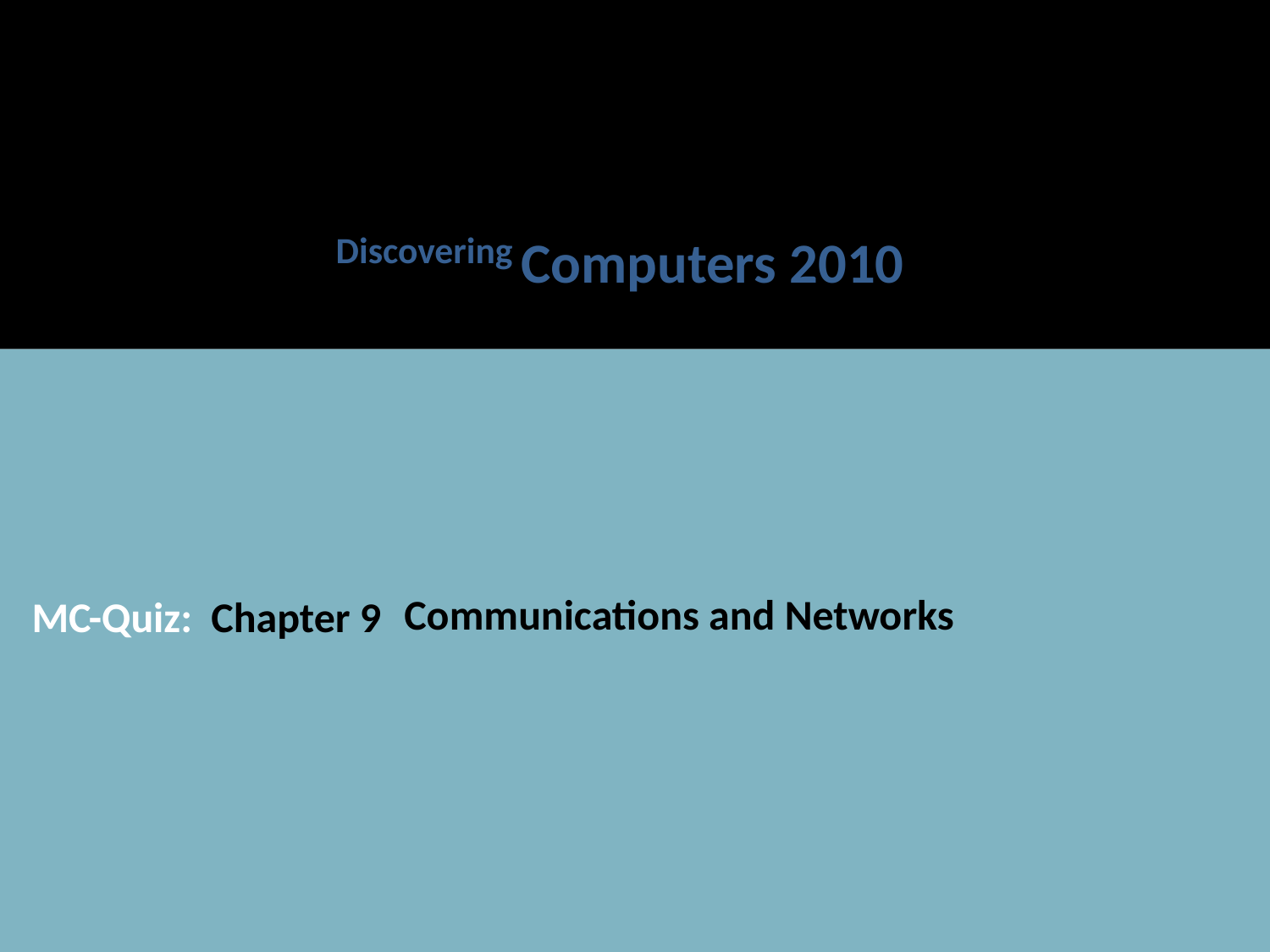

Discovering Computers 2010

  MC-Quiz:  Chapter 9

Communications and Networks